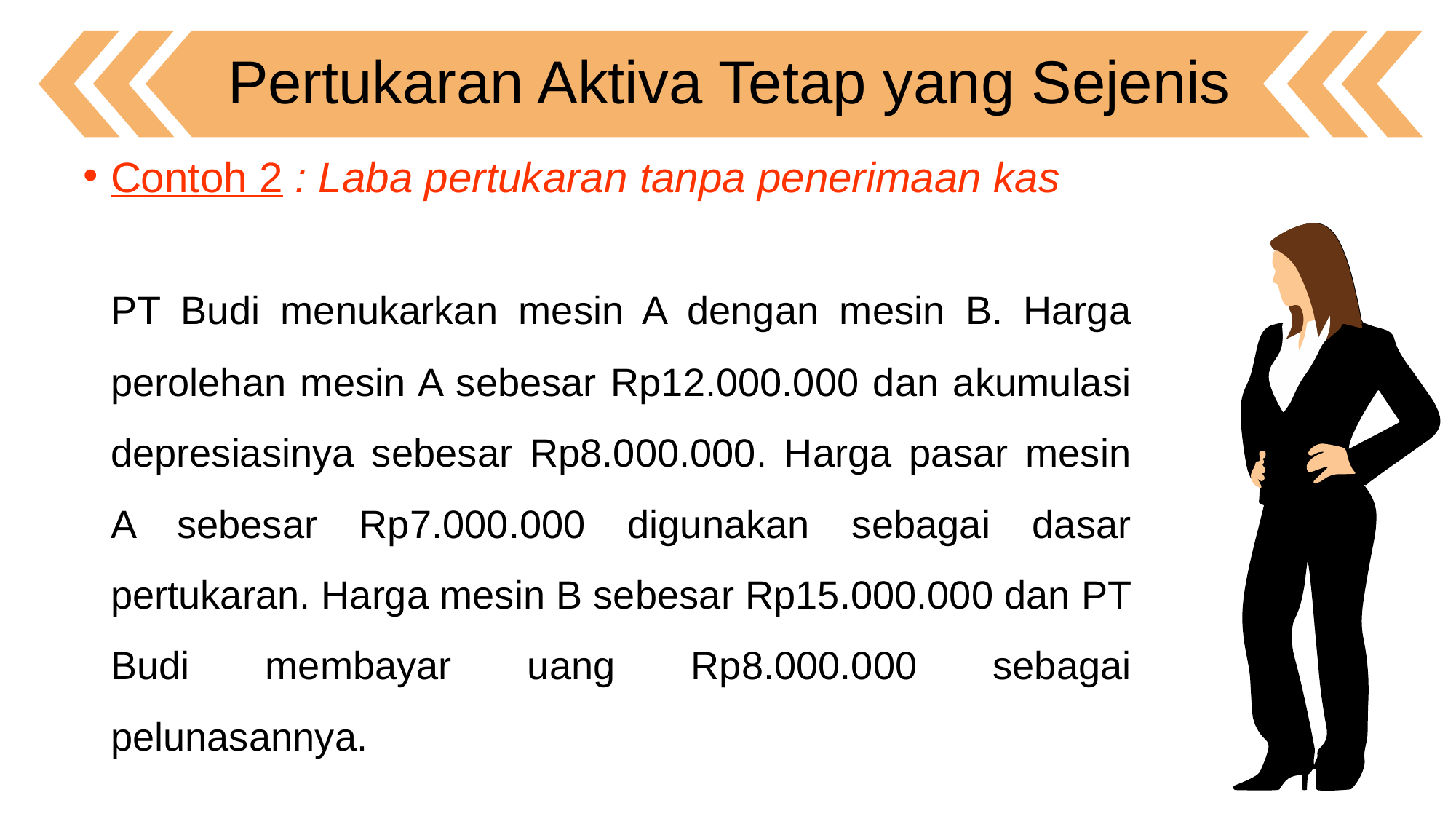

Pertukaran Aktiva Tetap yang Sejenis
Contoh 2 : Laba pertukaran tanpa penerimaan kas

	PT Budi menukarkan mesin A dengan mesin B. Harga perolehan mesin A sebesar Rp12.000.000 dan akumulasi depresiasinya sebesar Rp8.000.000. Harga pasar mesin A sebesar Rp7.000.000 digunakan sebagai dasar pertukaran. Harga mesin B sebesar Rp15.000.000 dan PT Budi membayar uang Rp8.000.000 sebagai pelunasannya.